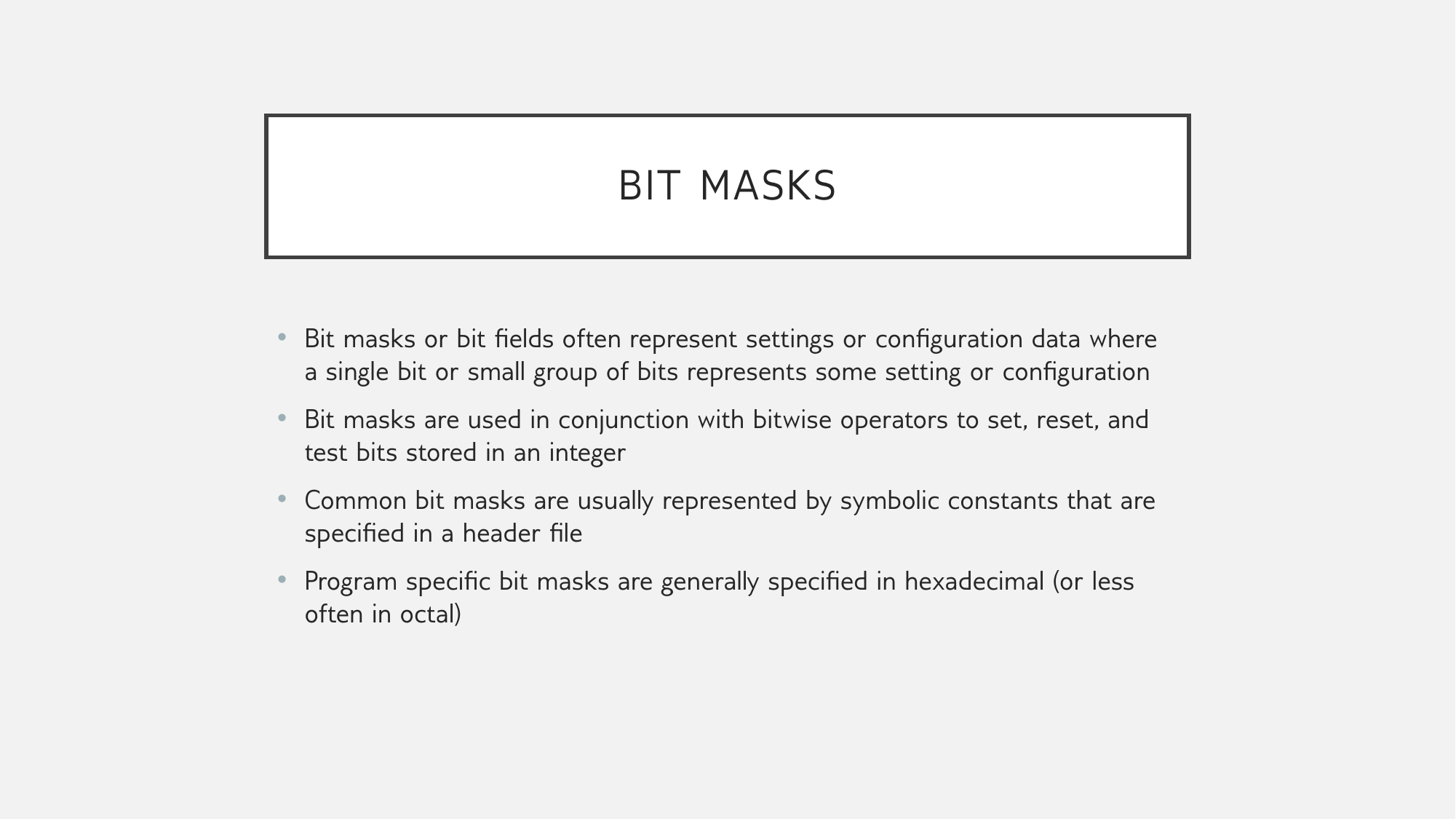

# Bit Masks
Bit masks or bit fields often represent settings or configuration data where a single bit or small group of bits represents some setting or configuration
Bit masks are used in conjunction with bitwise operators to set, reset, and test bits stored in an integer
Common bit masks are usually represented by symbolic constants that are specified in a header file
Program specific bit masks are generally specified in hexadecimal (or less often in octal)